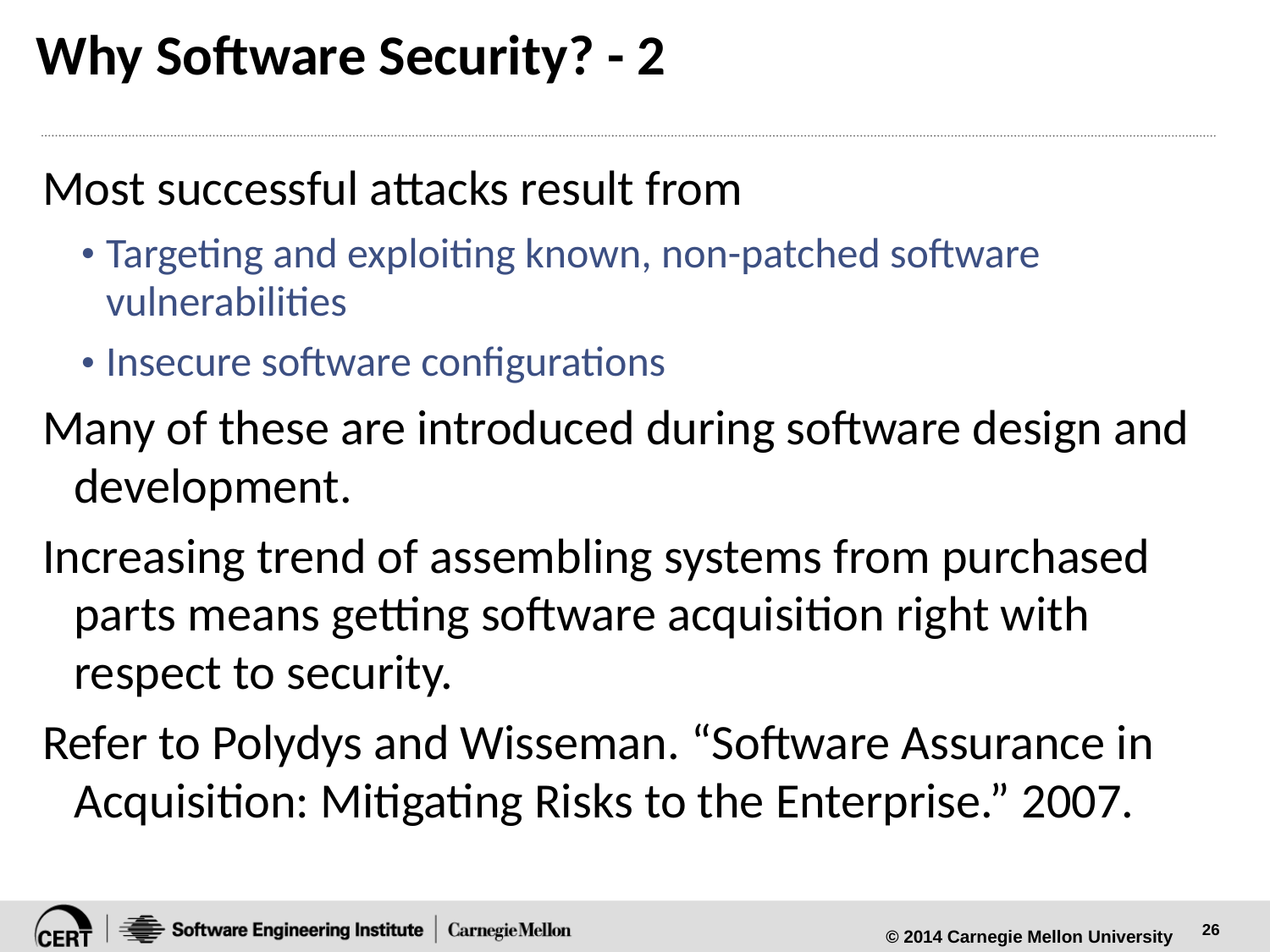

# Why Software Security? - 2
Most successful attacks result from
Targeting and exploiting known, non-patched software vulnerabilities
Insecure software configurations
Many of these are introduced during software design and development.
Increasing trend of assembling systems from purchased parts means getting software acquisition right with respect to security.
Refer to Polydys and Wisseman. “Software Assurance in Acquisition: Mitigating Risks to the Enterprise.” 2007.